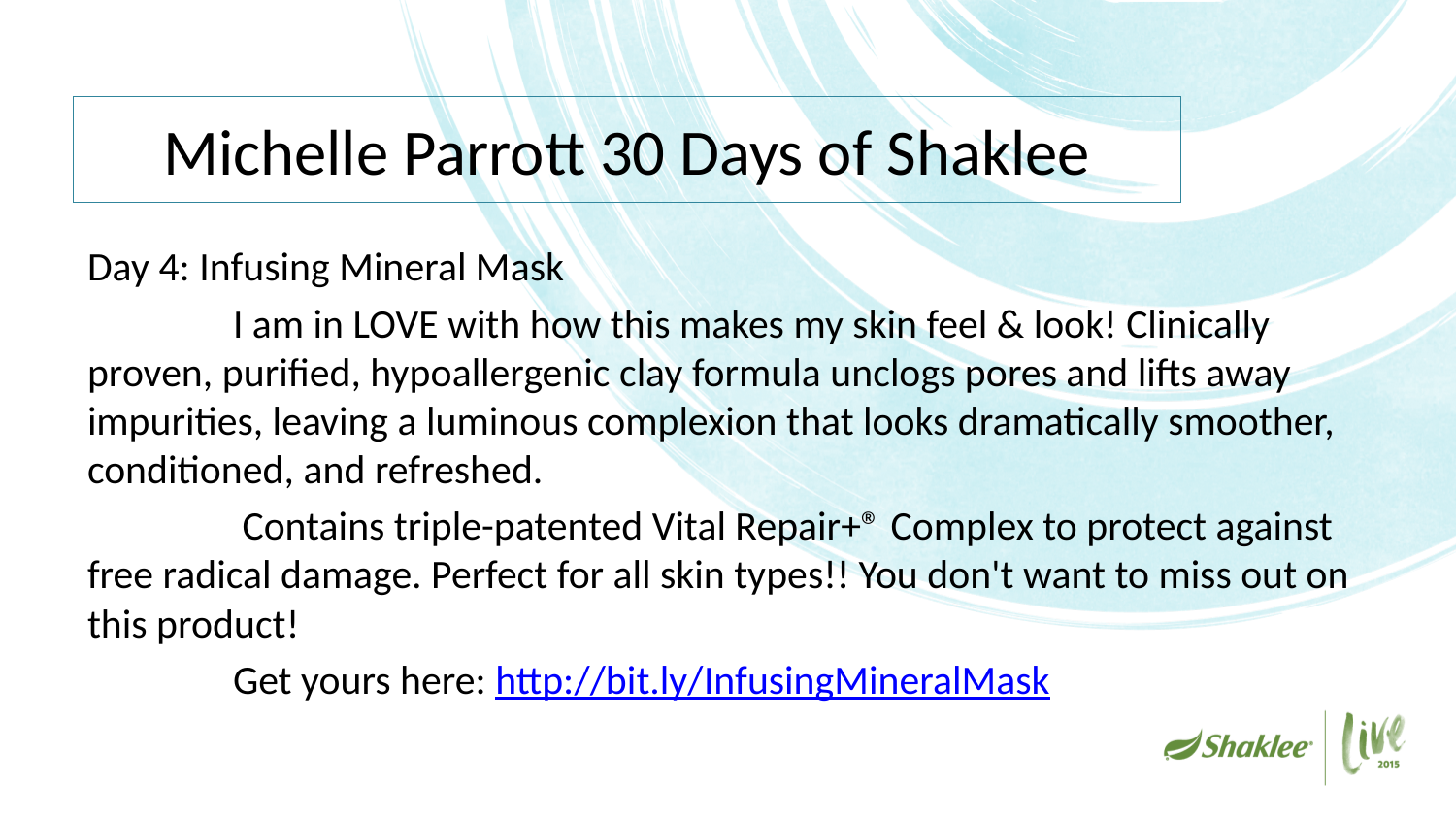

# Michelle Parrott 30 Days of Shaklee
Day 4: Infusing Mineral Mask
	I am in LOVE with how this makes my skin feel & look! Clinically proven, purified, hypoallergenic clay formula unclogs pores and lifts away impurities, leaving a luminous complexion that looks dramatically smoother, conditioned, and refreshed.
	 Contains triple-patented Vital Repair+® Complex to protect against free radical damage. Perfect for all skin types!! You don't want to miss out on this product!
	Get yours here: http://bit.ly/InfusingMineralMask